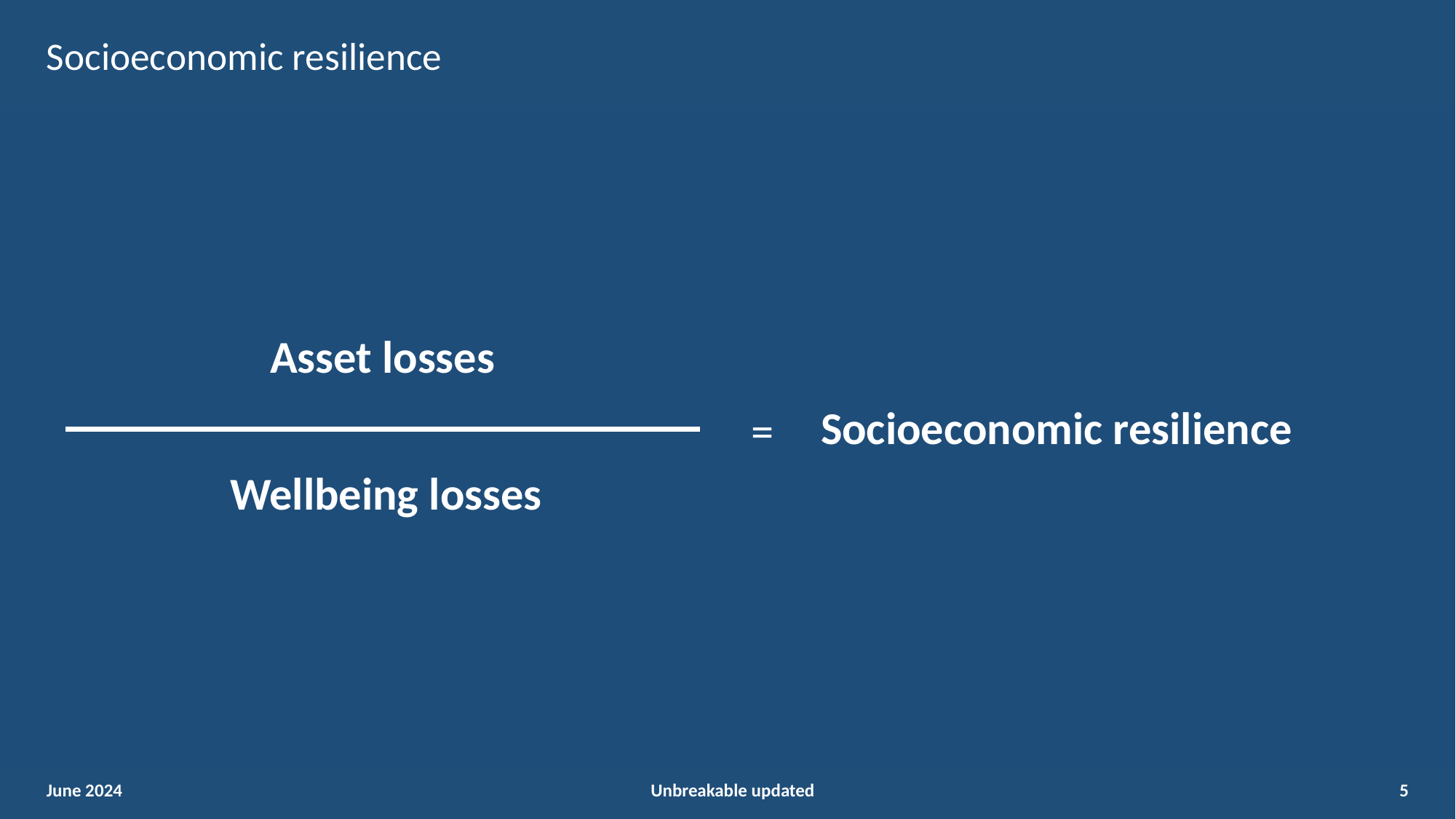

# Socioeconomic resilience

Asset losses
Socioeconomic resilience
=
Wellbeing losses
June 2024
Unbreakable updated
5